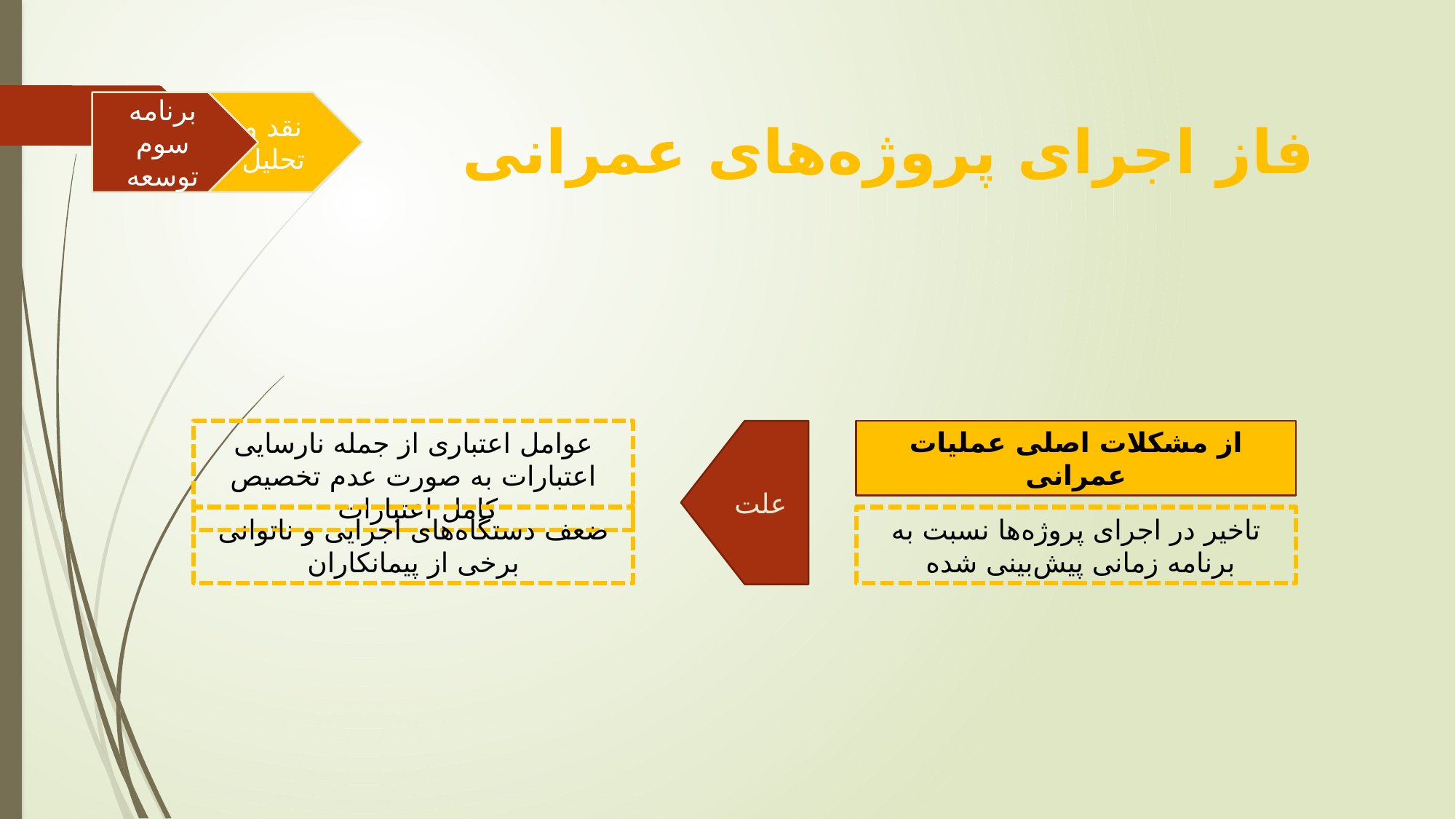

برنامه سوم توسعه
نقد و تحلیل
فاز اجرای پروژه‌های عمرانی
عوامل اعتباری از جمله نارسایی اعتبارات به صورت عدم تخصیص کامل اعتبارات
علت
از مشکلات اصلی عملیات عمرانی
ضعف دستگاه‌های اجرایی و ناتوانی برخی از پیمانکاران
تاخیر در اجرای پروژه‌ها نسبت به برنامه زمانی پیش‌بینی شده